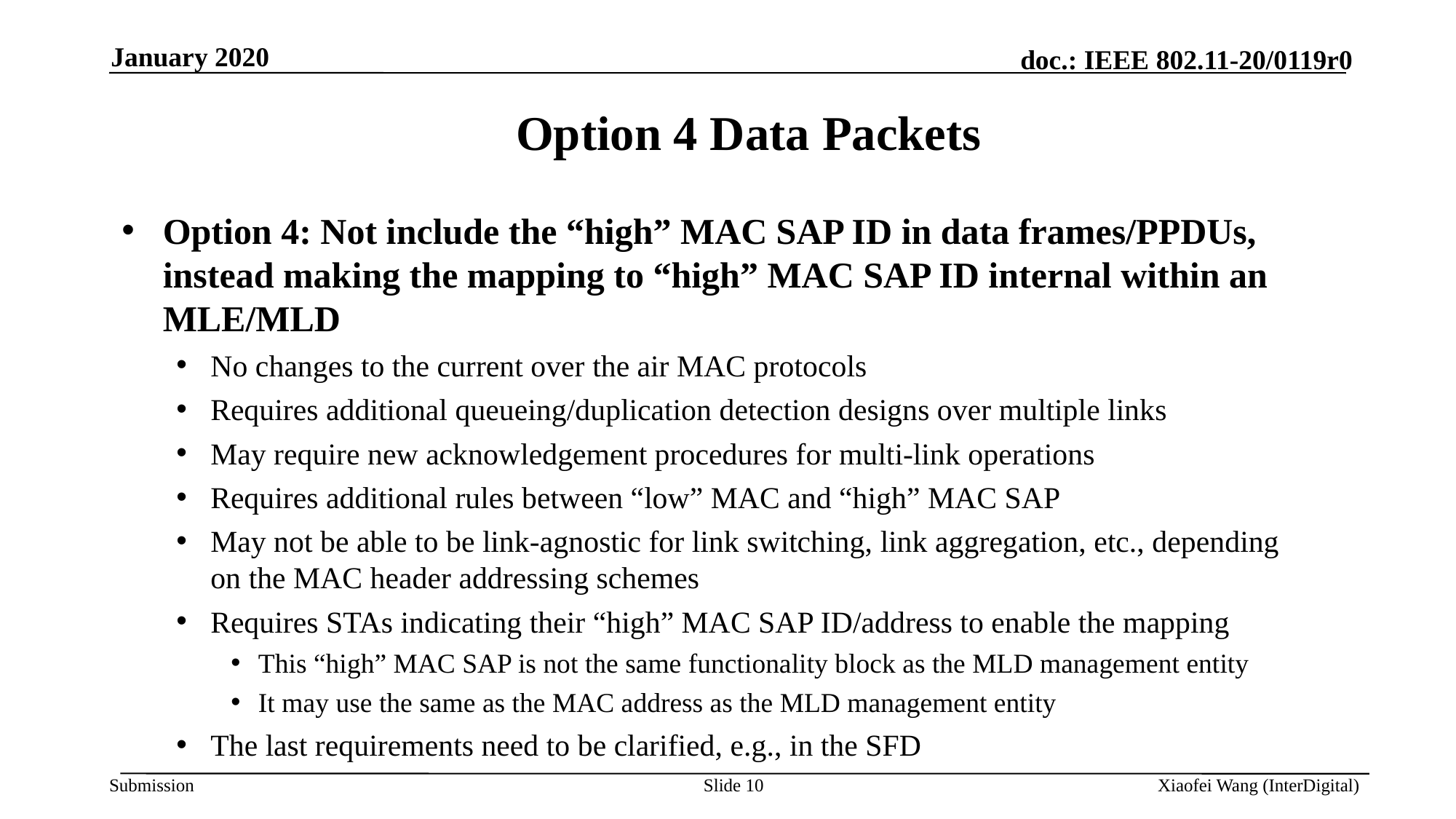

January 2020
# Option 4 Data Packets
Option 4: Not include the “high” MAC SAP ID in data frames/PPDUs, instead making the mapping to “high” MAC SAP ID internal within an MLE/MLD
No changes to the current over the air MAC protocols
Requires additional queueing/duplication detection designs over multiple links
May require new acknowledgement procedures for multi-link operations
Requires additional rules between “low” MAC and “high” MAC SAP
May not be able to be link-agnostic for link switching, link aggregation, etc., depending on the MAC header addressing schemes
Requires STAs indicating their “high” MAC SAP ID/address to enable the mapping
This “high” MAC SAP is not the same functionality block as the MLD management entity
It may use the same as the MAC address as the MLD management entity
The last requirements need to be clarified, e.g., in the SFD

Slide 10
Xiaofei Wang (InterDigital)